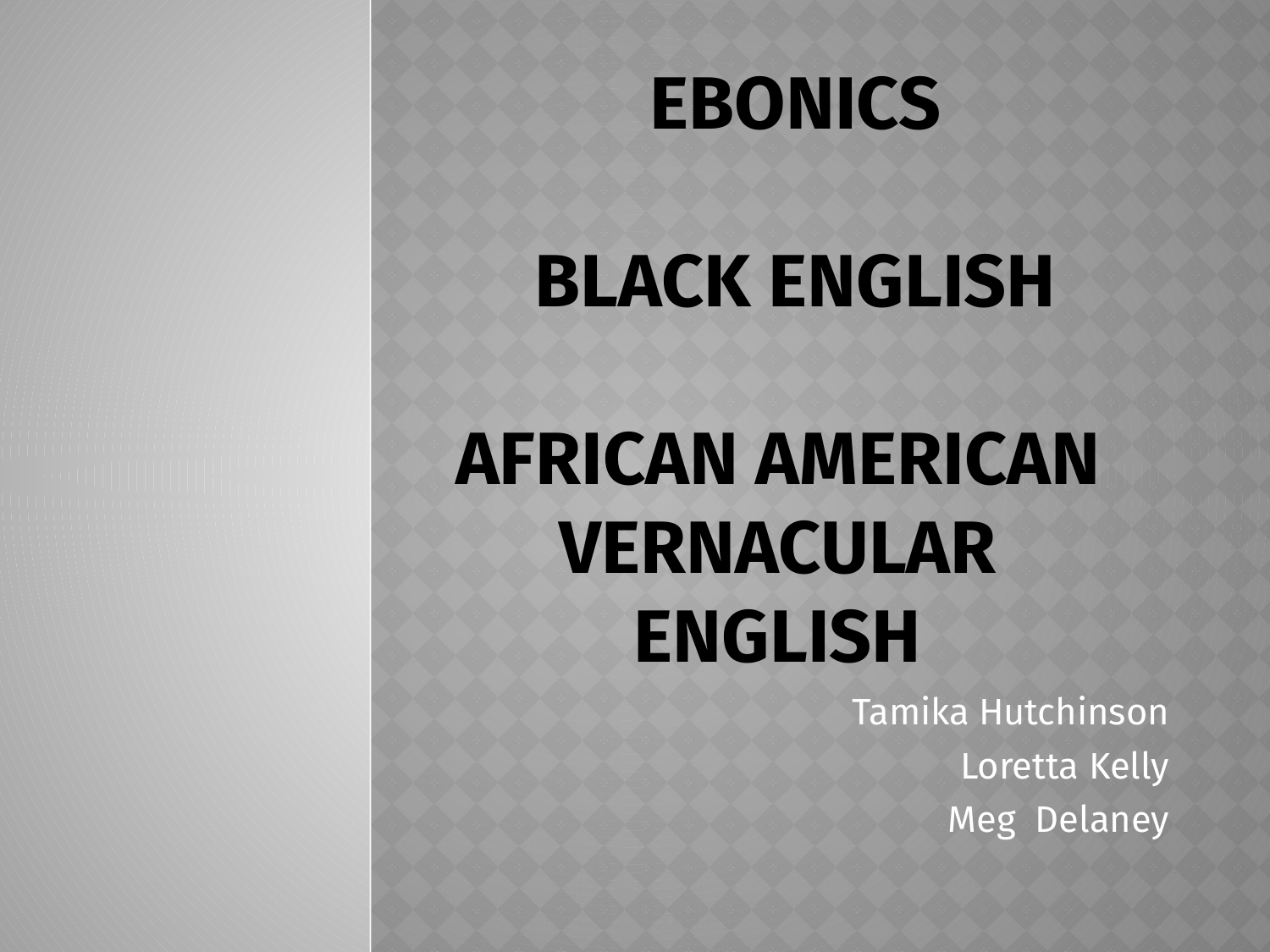

# Ebonics Black English African american Vernacular english
Tamika Hutchinson
Loretta Kelly
Meg  Delaney